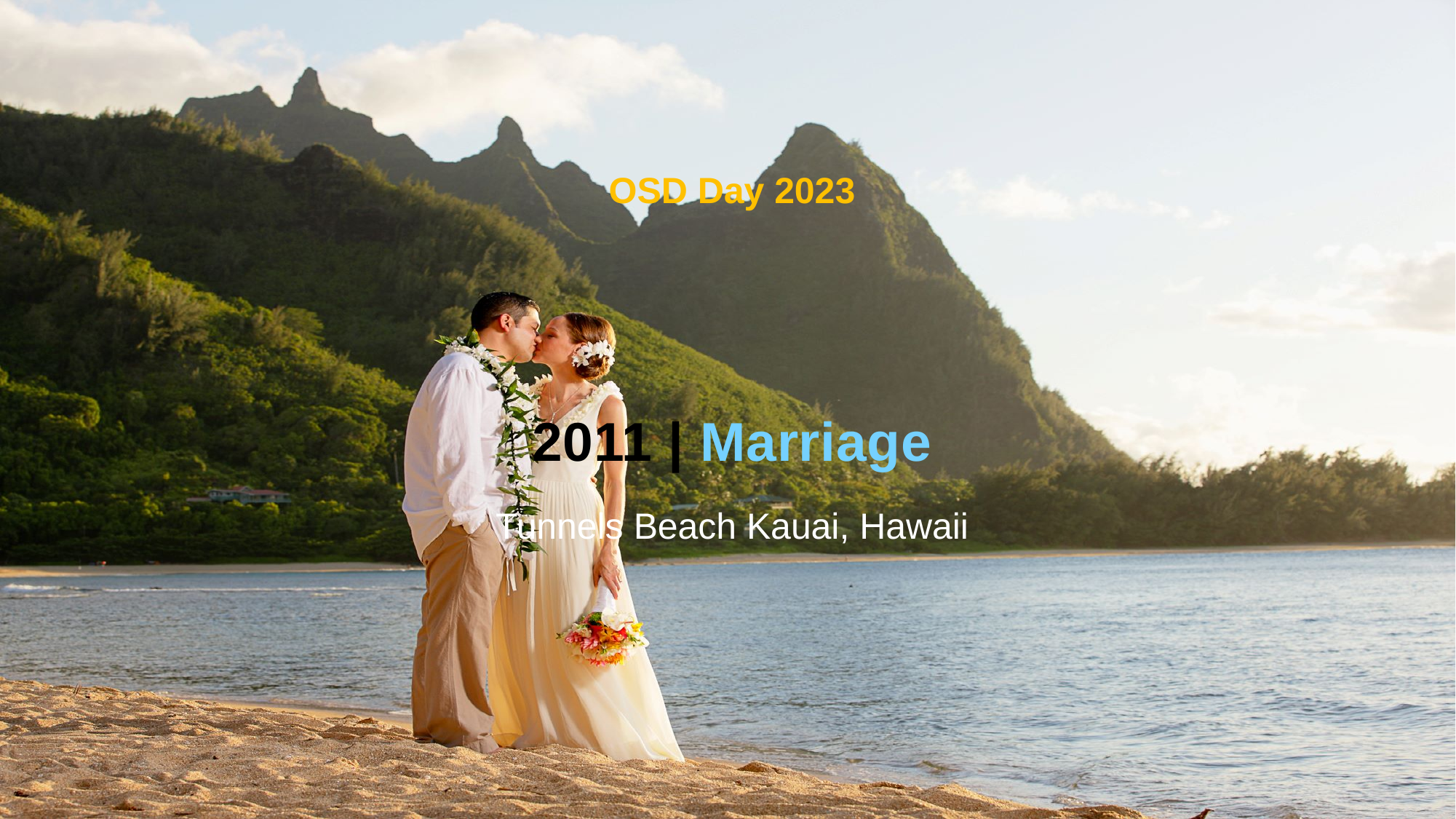

OSD Day 2023
# 2011 | Marriage
Tunnels Beach Kauai, Hawaii